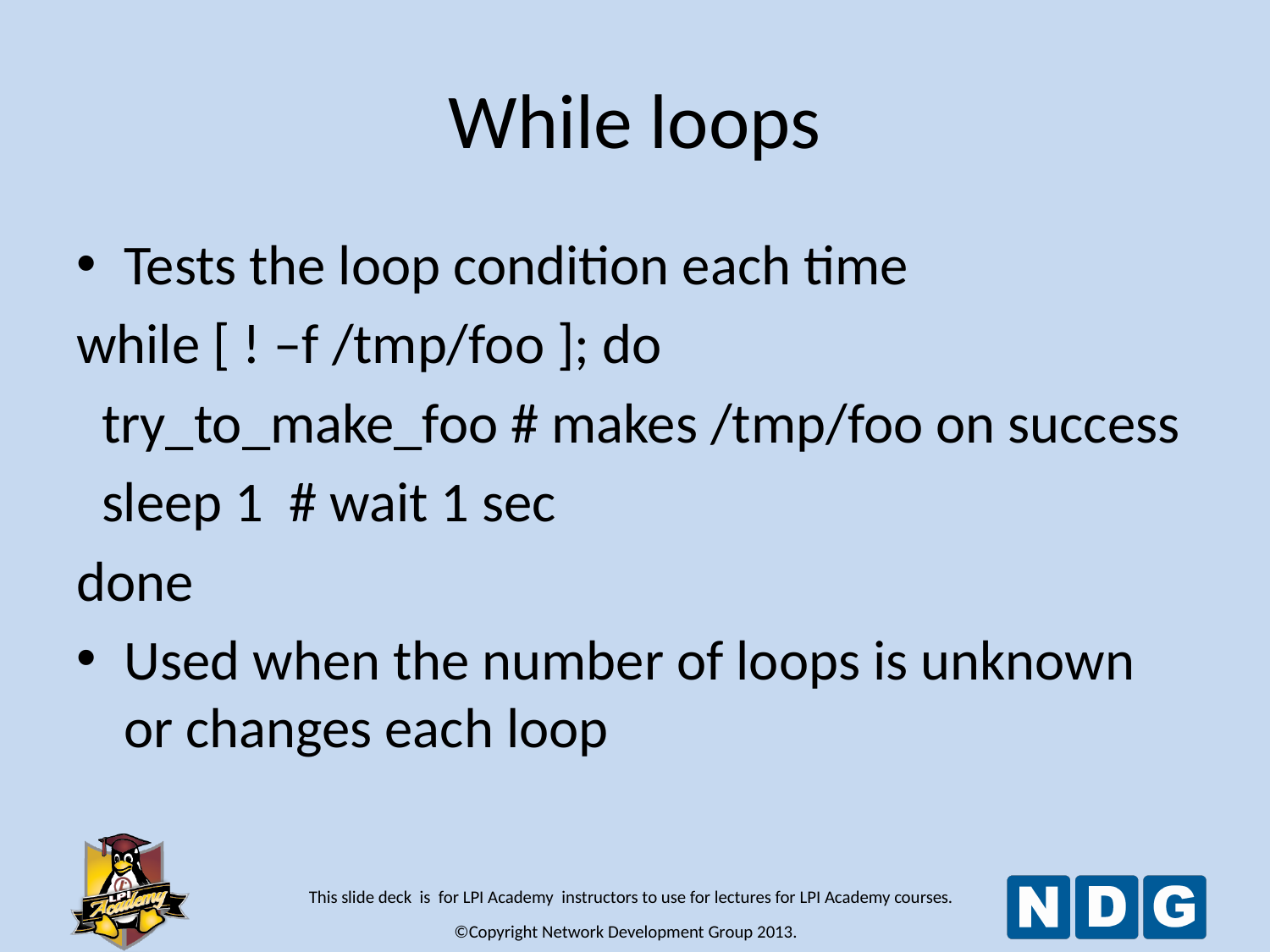

# While loops
Tests the loop condition each time
while [ ! –f /tmp/foo ]; do
  try_to_make_foo # makes /tmp/foo on success
  sleep 1  # wait 1 sec
done
Used when the number of loops is unknown or changes each loop